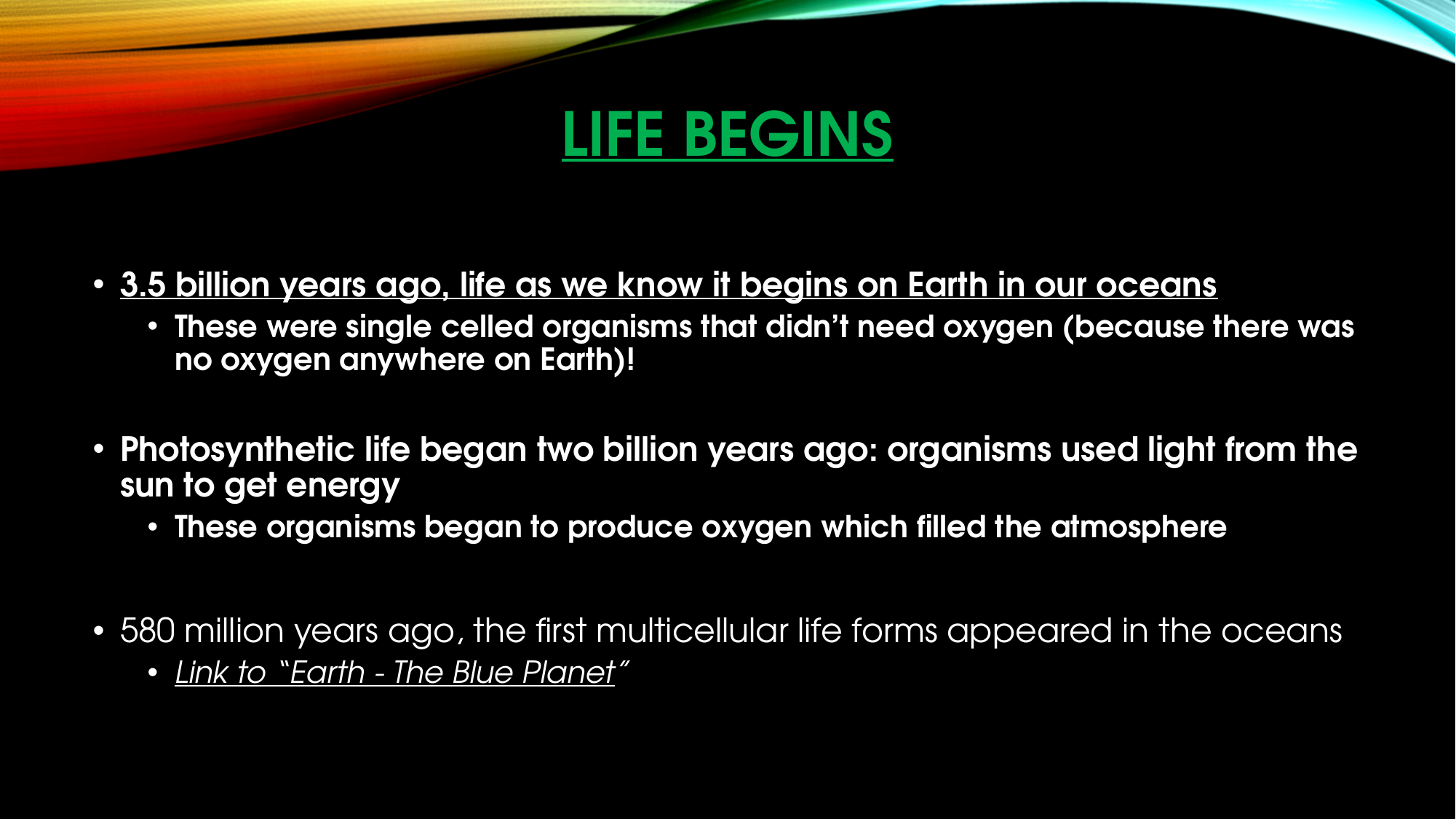

# Life Begins
3.5 billion years ago, life as we know it begins on Earth in our oceans
These were single celled organisms that didn’t need oxygen (because there was no oxygen anywhere on Earth)!

Photosynthetic life began two billion years ago: organisms used light from the sun to get energy
These organisms began to produce oxygen which filled the atmosphere

580 million years ago, the first multicellular life forms appeared in the oceans
Link to “Earth - The Blue Planet”